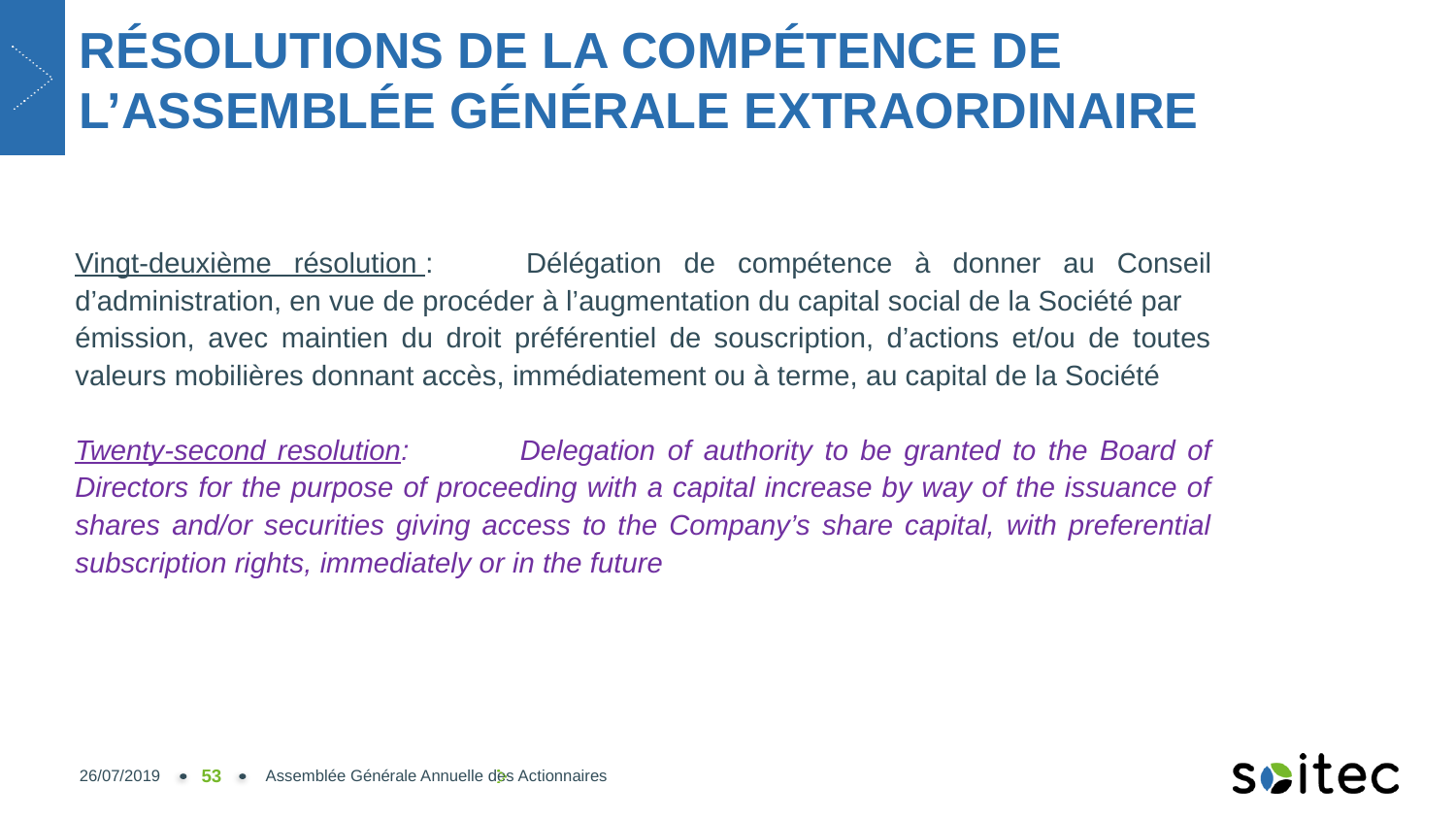

# RÉSOLUTIONS DE LA COMPÉTENCE DE L’ASSEMBLÉE GÉNÉRALE EXTRAORDINAIRE
Vingt-deuxième résolution :	Délégation de compétence à donner au Conseil d’administration, en vue de procéder à l’augmentation du capital social de la Société par
émission, avec maintien du droit préférentiel de souscription, d’actions et/ou de toutes valeurs mobilières donnant accès, immédiatement ou à terme, au capital de la Société

Twenty-second resolution: 	Delegation of authority to be granted to the Board of Directors for the purpose of proceeding with a capital increase by way of the issuance of shares and/or securities giving access to the Company’s share capital, with preferential subscription rights, immediately or in the future

26/07/2019
53
Assemblée Générale Annuelle des Actionnaires